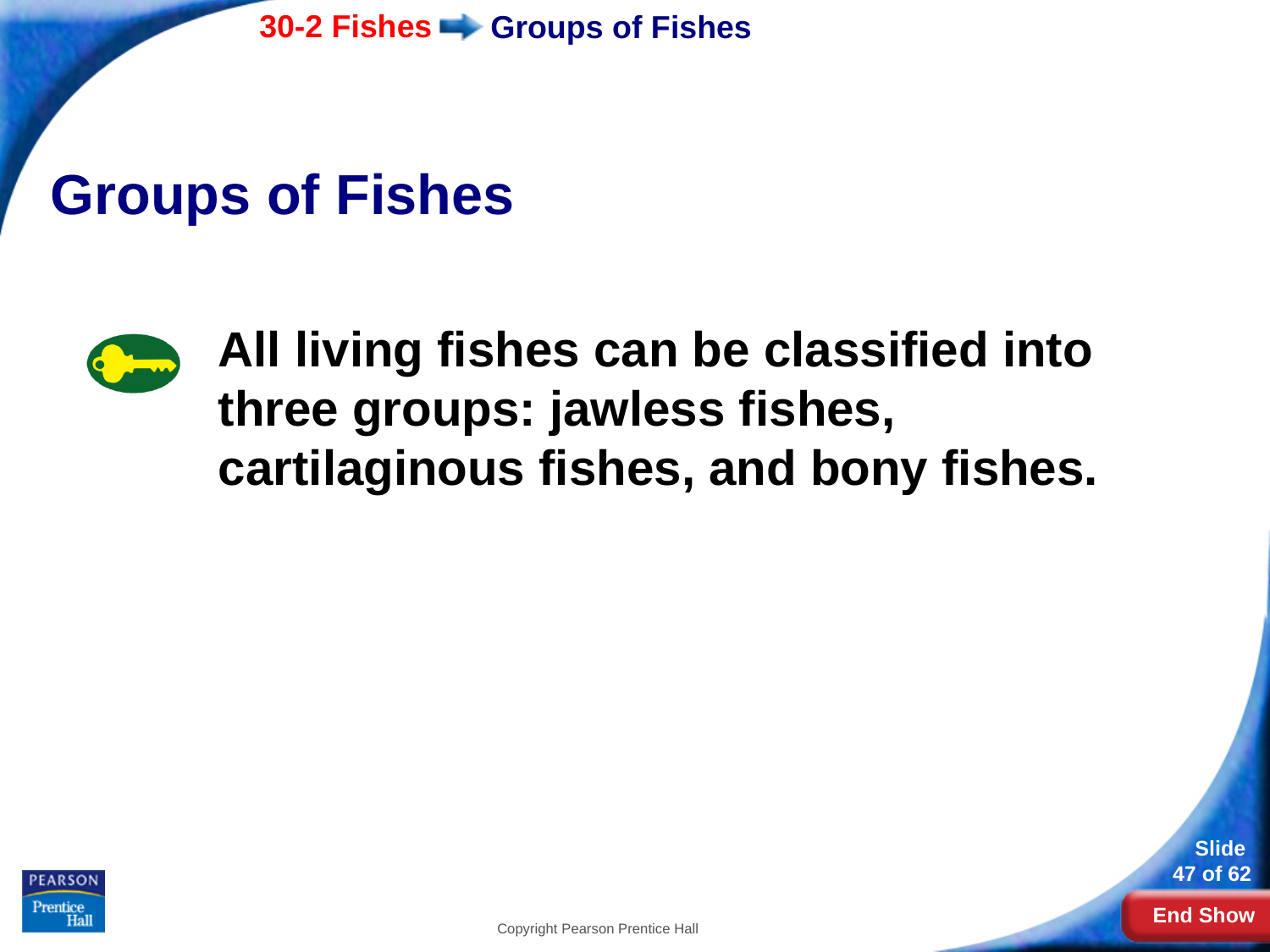

# Groups of Fishes
Groups of Fishes
All living fishes can be classified into three groups: jawless fishes, cartilaginous fishes, and bony fishes.

Copyright Pearson Prentice Hall